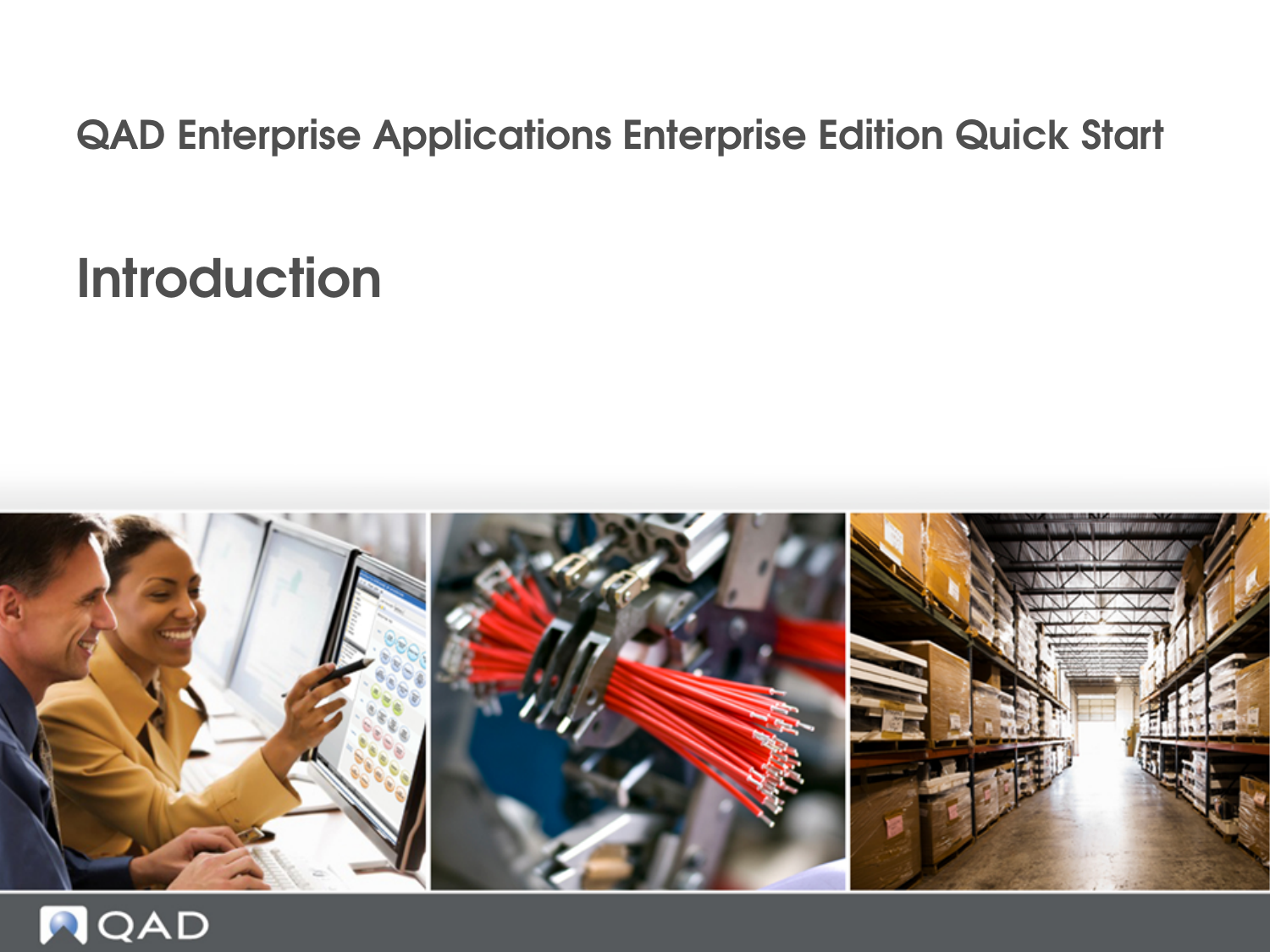

Set Up Entities, Sites, Locations
# QAD Enterprise Applications Enterprise Edition Quick Start
Introduction